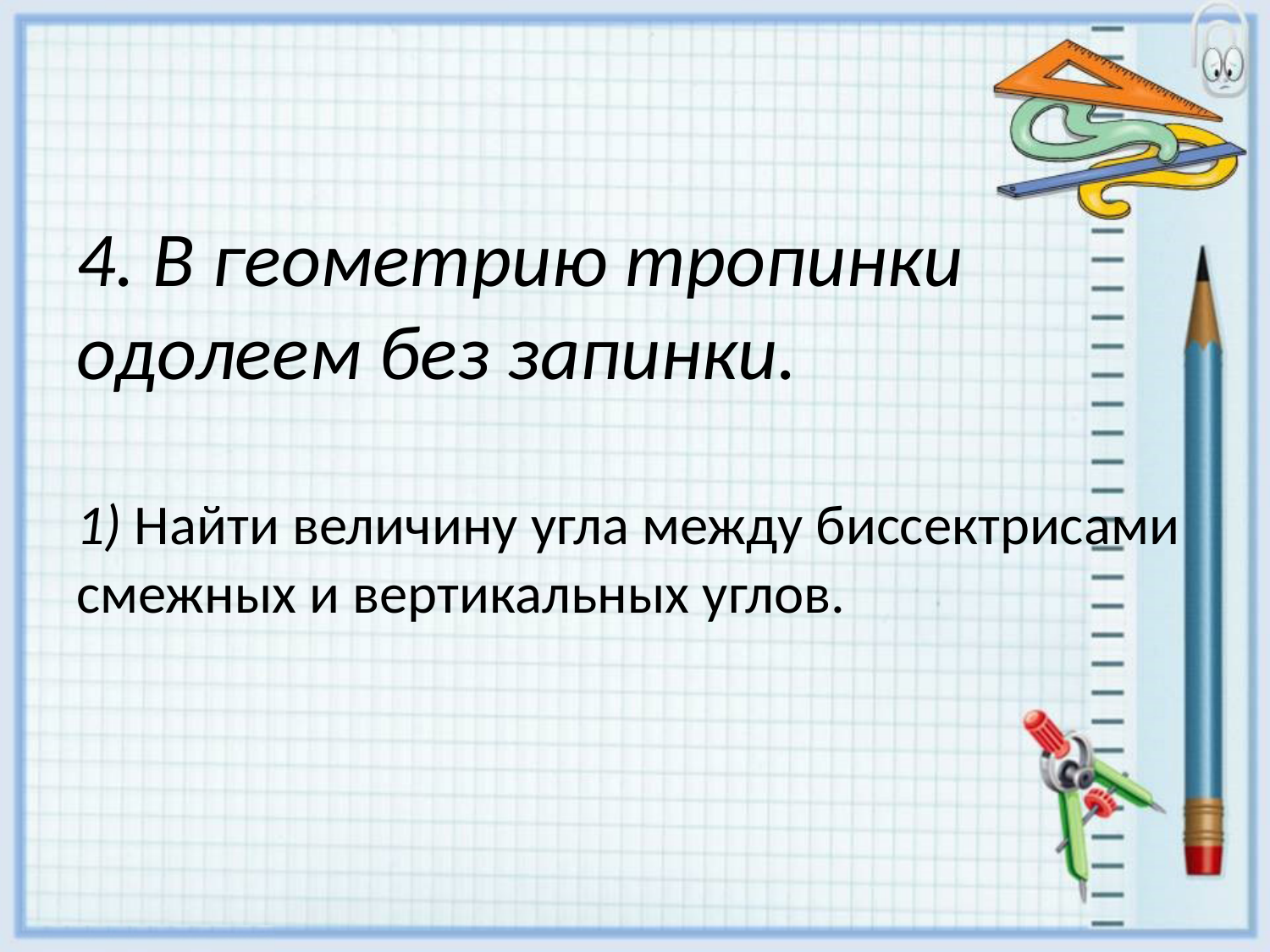

# 4. В геометрию тропинки одолеем без запинки. 1) Найти величину угла между биссектрисами смежных и вертикальных углов.